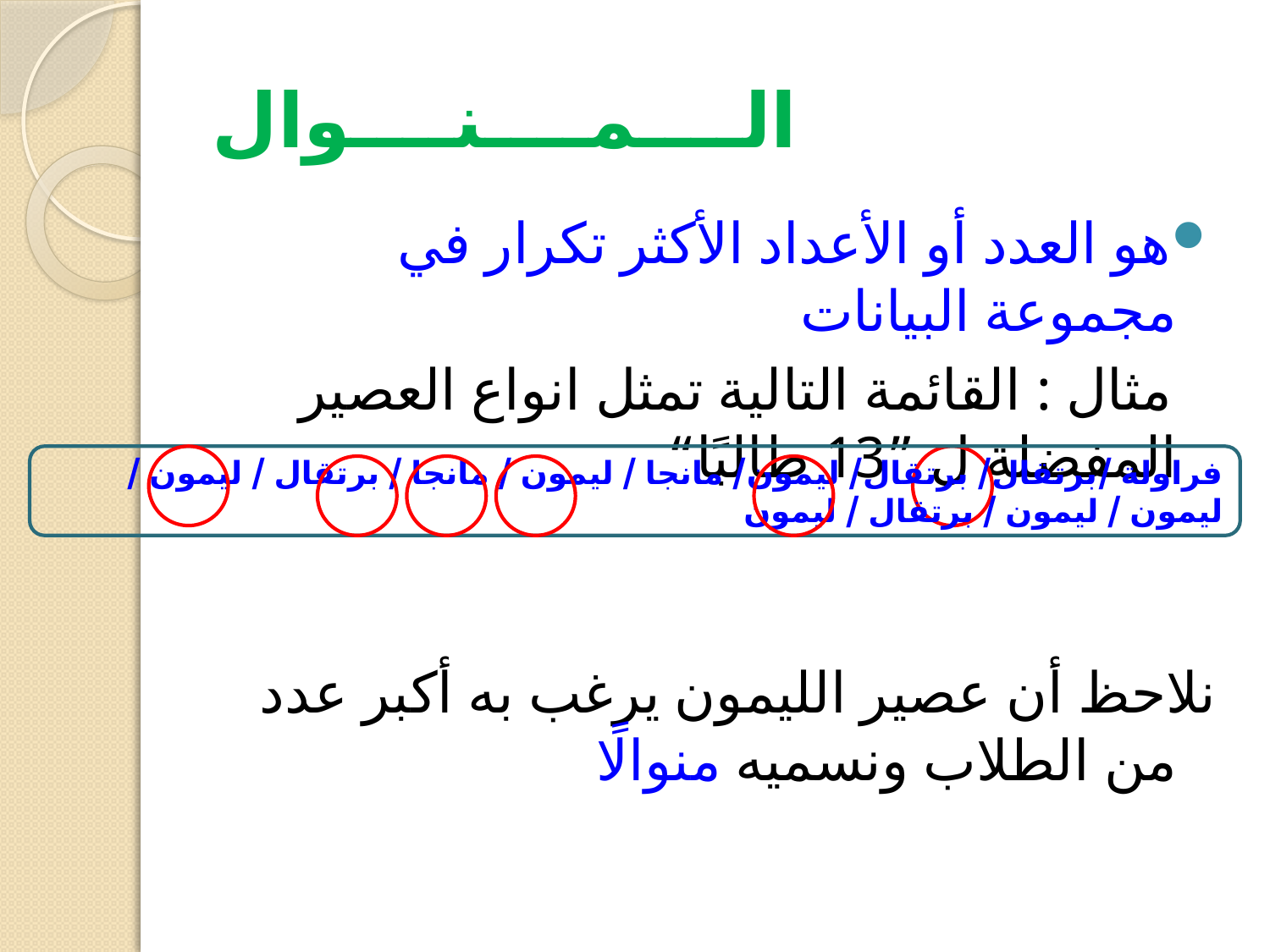

# الــــمــــنــــوال
هو العدد أو الأعداد الأكثر تكرار في مجموعة البيانات
   مثال : القائمة التالية تمثل انواع العصير المفضلة ل ”13 طالبًا“

نلاحظ أن عصير الليمون يرغب به أكبر عدد من الطلاب ونسميه منوالًا

فراولة /برتقال/ برتقال/ ليمون/ مانجا / ليمون / مانجا / برتقال / ليمون / ليمون / ليمون / برتقال / ليمون